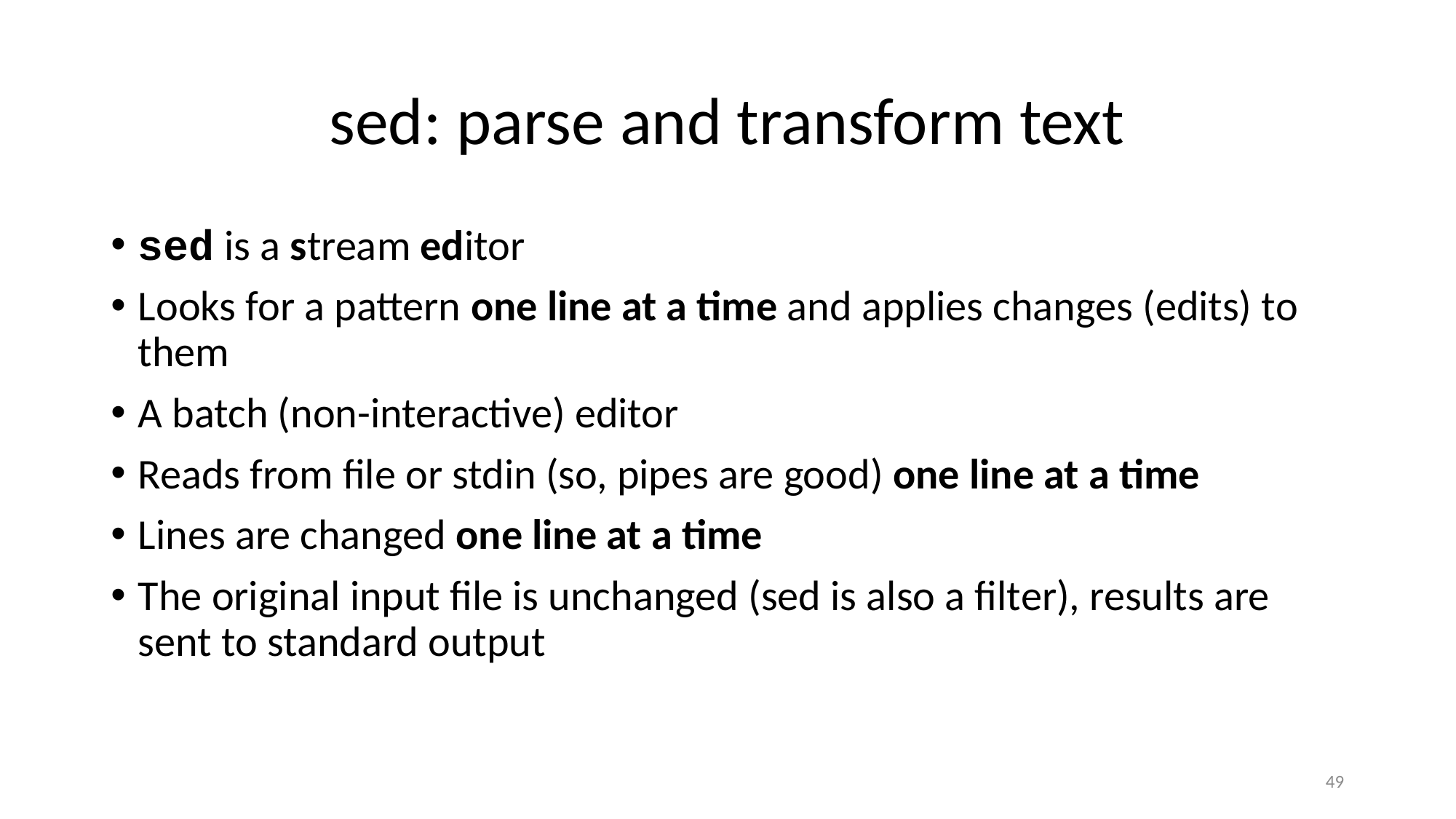

# sed: parse and transform text
sed is a stream editor
Looks for a pattern one line at a time and applies changes (edits) to them
A batch (non-interactive) editor
Reads from file or stdin (so, pipes are good) one line at a time
Lines are changed one line at a time
The original input file is unchanged (sed is also a filter), results are sent to standard output
49